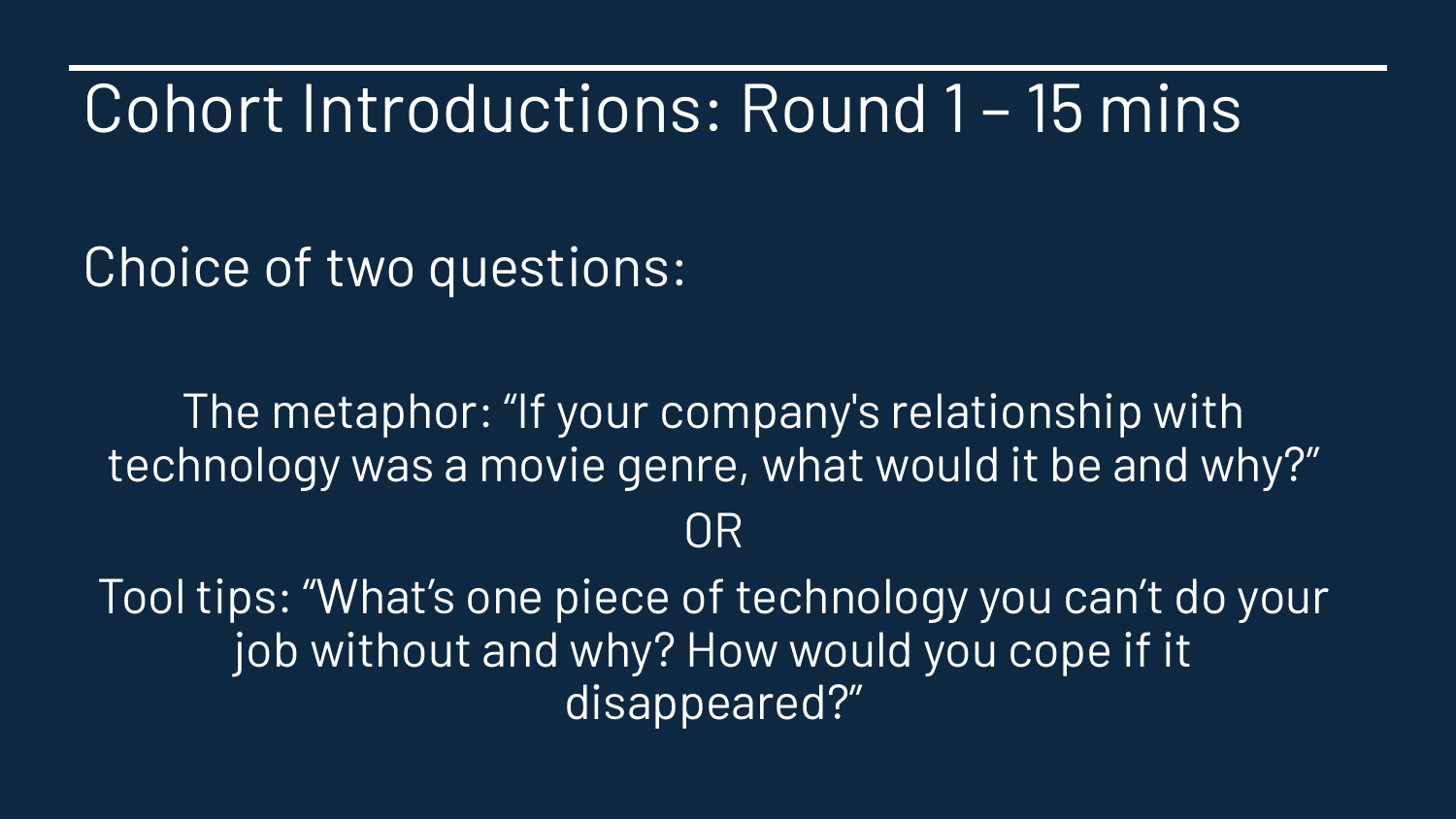

Cohort Introductions: Round 1 – 15 mins
Choice of two questions:

The metaphor: “If your company's relationship with technology was a movie genre, what would it be and why?”
OR
Tool tips: “What’s one piece of technology you can’t do your job without and why? How would you cope if it disappeared?”